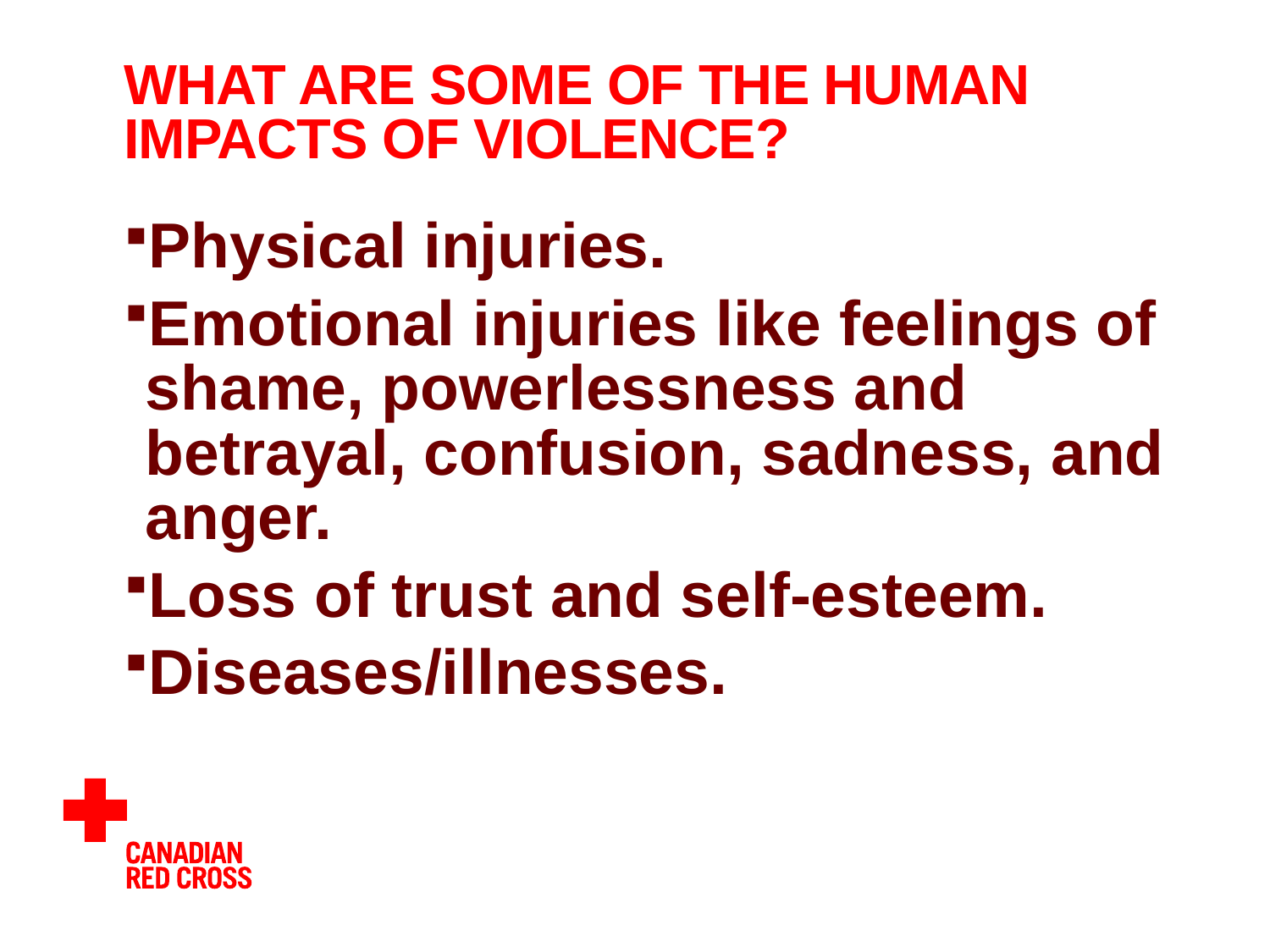

# What are some of the human impacts of violence?
Physical injuries.
Emotional injuries like feelings of shame, powerlessness and betrayal, confusion, sadness, and anger.
Loss of trust and self-esteem.
Diseases/illnesses.